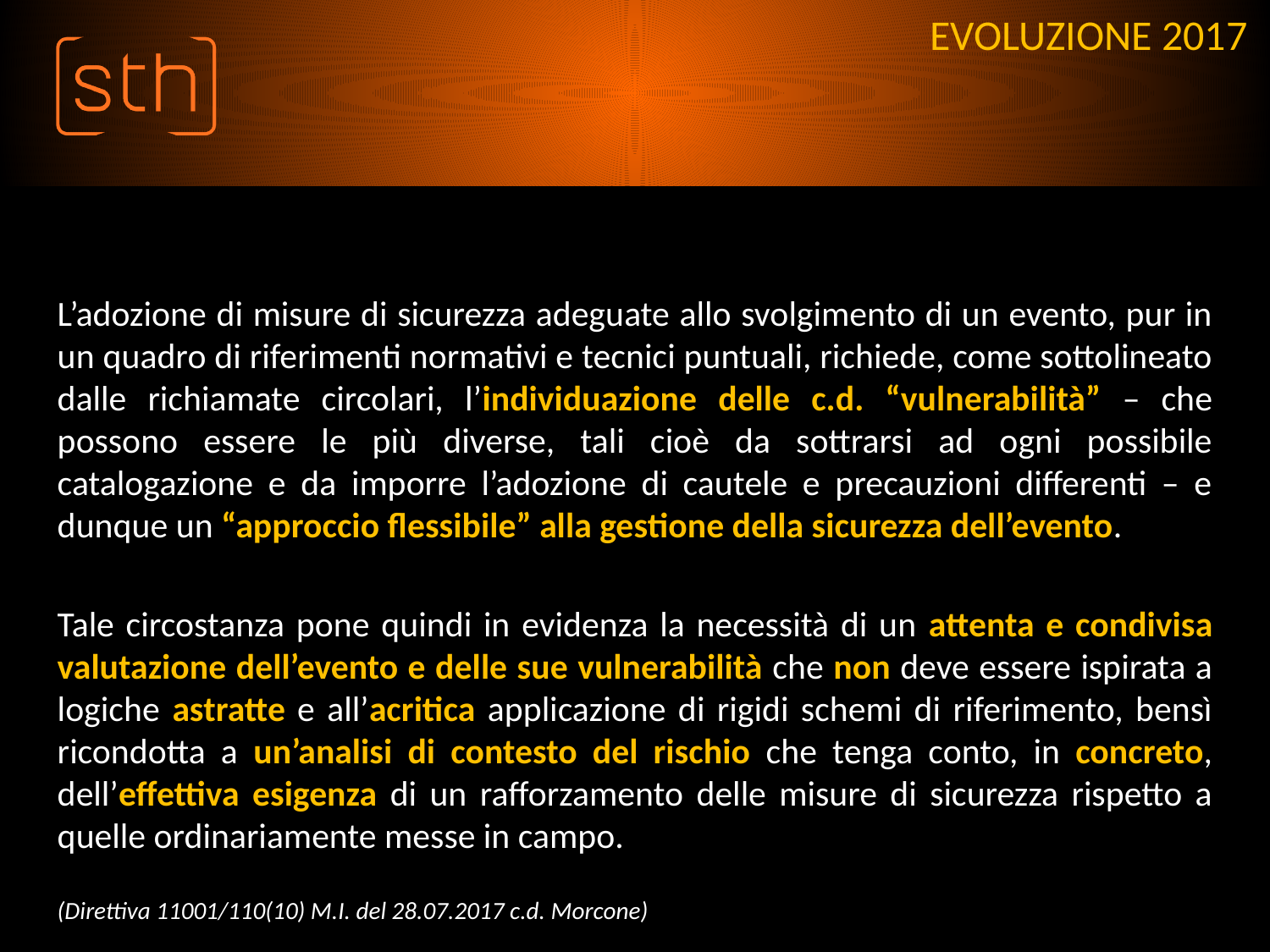

# EVOLUZIONE 2017

L’adozione di misure di sicurezza adeguate allo svolgimento di un evento, pur in un quadro di riferimenti normativi e tecnici puntuali, richiede, come sottolineato dalle richiamate circolari, l’individuazione delle c.d. “vulnerabilità” – che possono essere le più diverse, tali cioè da sottrarsi ad ogni possibile catalogazione e da imporre l’adozione di cautele e precauzioni differenti – e dunque un “approccio flessibile” alla gestione della sicurezza dell’evento.

Tale circostanza pone quindi in evidenza la necessità di un attenta e condivisa valutazione dell’evento e delle sue vulnerabilità che non deve essere ispirata a logiche astratte e all’acritica applicazione di rigidi schemi di riferimento, bensì ricondotta a un’analisi di contesto del rischio che tenga conto, in concreto, dell’effettiva esigenza di un rafforzamento delle misure di sicurezza rispetto a quelle ordinariamente messe in campo.

(Direttiva 11001/110(10) M.I. del 28.07.2017 c.d. Morcone)